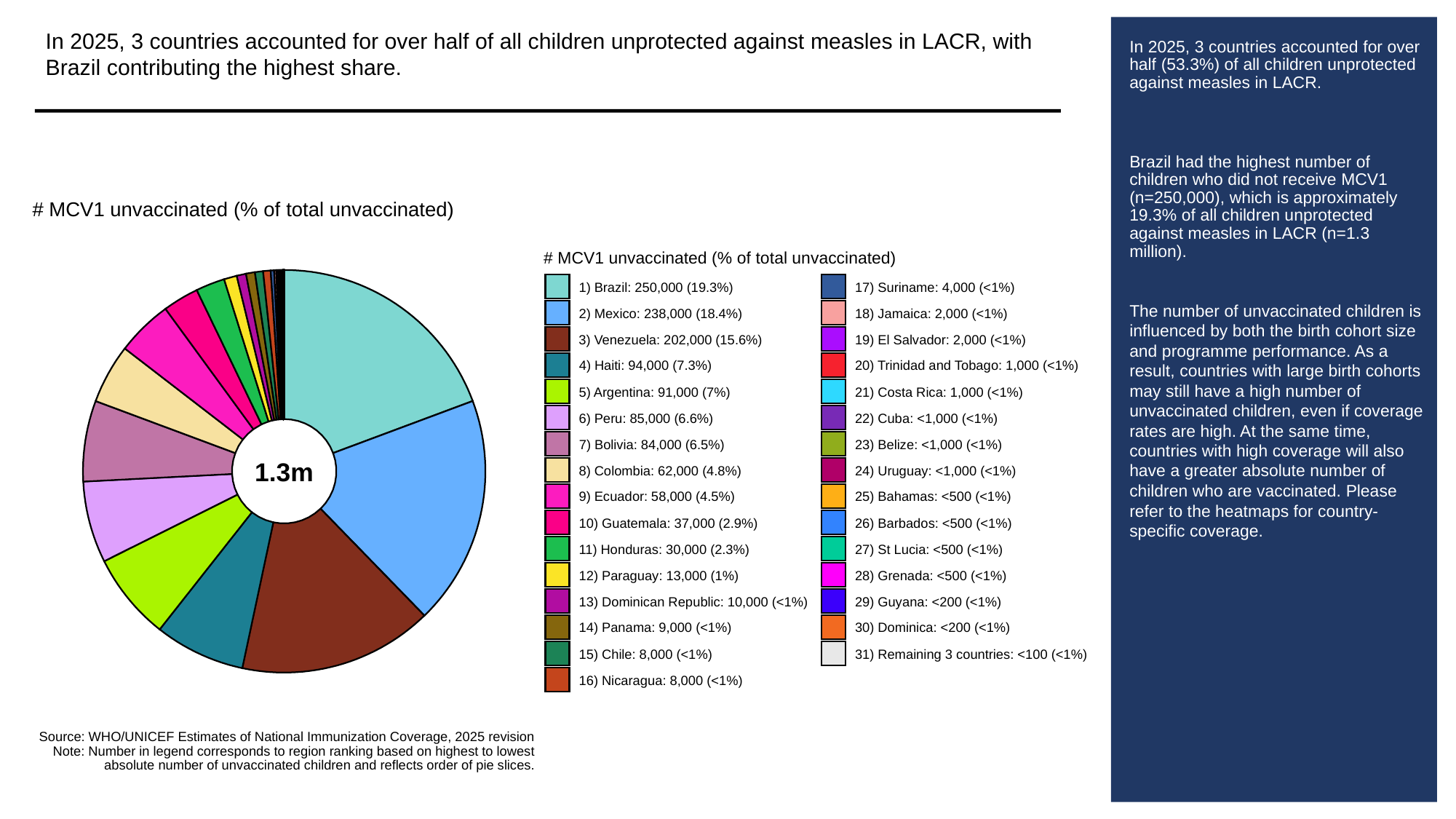

In 2025, 3 countries accounted for over half of all children unprotected against measles in LACR, with Brazil contributing the highest share.
# In 2025, 3 countries accounted for over half (53.3%) of all children unprotected against measles in LACR.

Brazil had the highest number of children who did not receive MCV1 (n=250,000), which is approximately 19.3% of all children unprotected against measles in LACR (n=1.3 million).

The number of unvaccinated children is influenced by both the birth cohort size and programme performance. As a result, countries with large birth cohorts may still have a high number of unvaccinated children, even if coverage rates are high. At the same time, countries with high coverage will also have a greater absolute number of children who are vaccinated. Please refer to the heatmaps for country-specific coverage.

# MCV1 unvaccinated (% of total unvaccinated)
# MCV1 unvaccinated (% of total unvaccinated)

1) Brazil: 250,000 (19.3%)
17) Suriname: 4,000 (<1%)

2) Mexico: 238,000 (18.4%)
18) Jamaica: 2,000 (<1%)

3) Venezuela: 202,000 (15.6%)
19) El Salvador: 2,000 (<1%)

4) Haiti: 94,000 (7.3%)
20) Trinidad and Tobago: 1,000 (<1%)

5) Argentina: 91,000 (7%)
21) Costa Rica: 1,000 (<1%)

6) Peru: 85,000 (6.6%)
22) Cuba: <1,000 (<1%)

7) Bolivia: 84,000 (6.5%)
23) Belize: <1,000 (<1%)

1.3m
8) Colombia: 62,000 (4.8%)
24) Uruguay: <1,000 (<1%)

9) Ecuador: 58,000 (4.5%)
25) Bahamas: <500 (<1%)

10) Guatemala: 37,000 (2.9%)
26) Barbados: <500 (<1%)

11) Honduras: 30,000 (2.3%)
27) St Lucia: <500 (<1%)

12) Paraguay: 13,000 (1%)
28) Grenada: <500 (<1%)

13) Dominican Republic: 10,000 (<1%)
29) Guyana: <200 (<1%)

14) Panama: 9,000 (<1%)
30) Dominica: <200 (<1%)

15) Chile: 8,000 (<1%)
31) Remaining 3 countries: <100 (<1%)

16) Nicaragua: 8,000 (<1%)
Source: WHO/UNICEF Estimates of National Immunization Coverage, 2025 revision
Note: Number in legend corresponds to region ranking based on highest to lowest
absolute number of unvaccinated children and reflects order of pie slices.